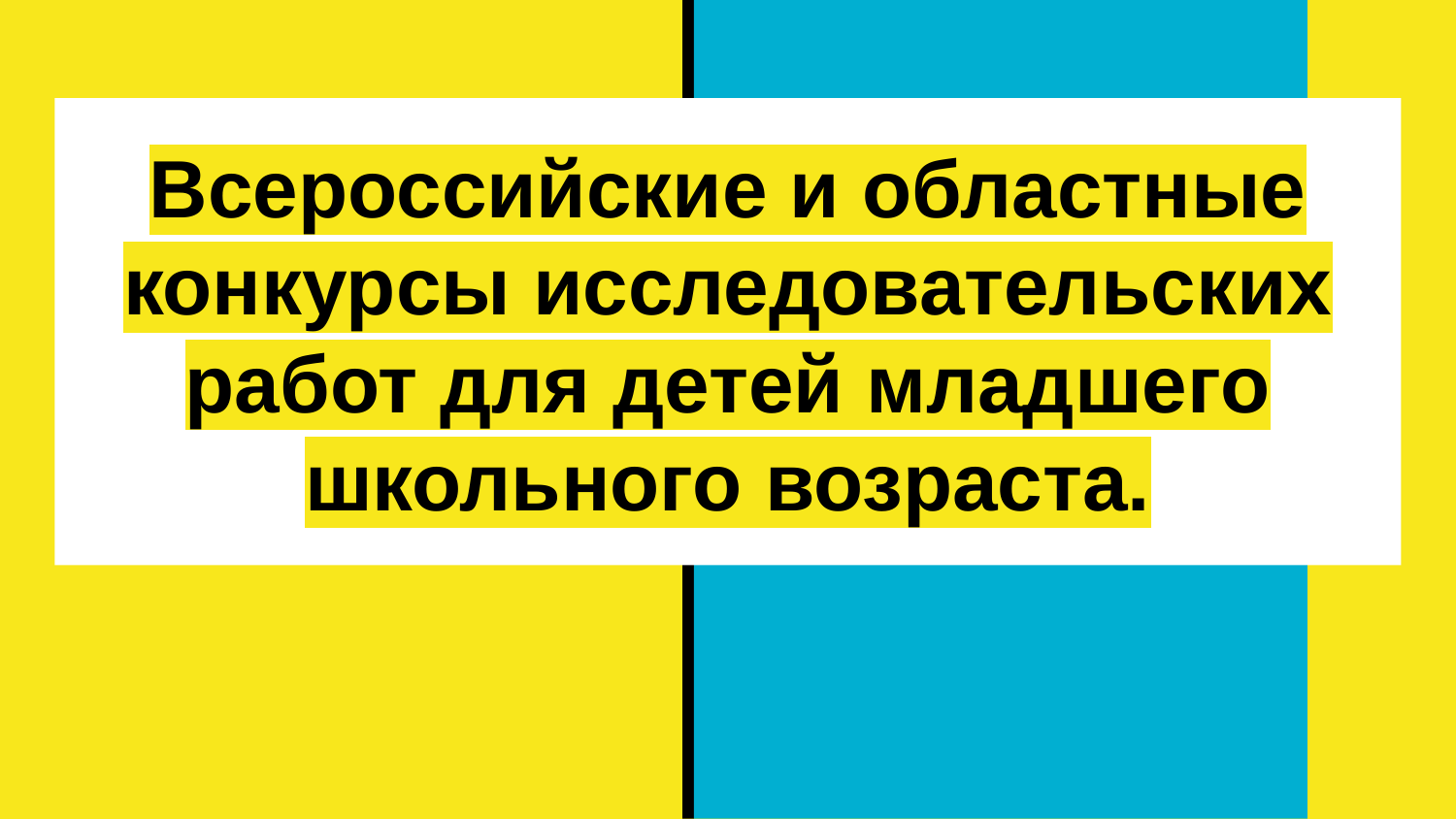

# Всероссийские и областные конкурсы исследовательских работ для детей младшего школьного возраста.